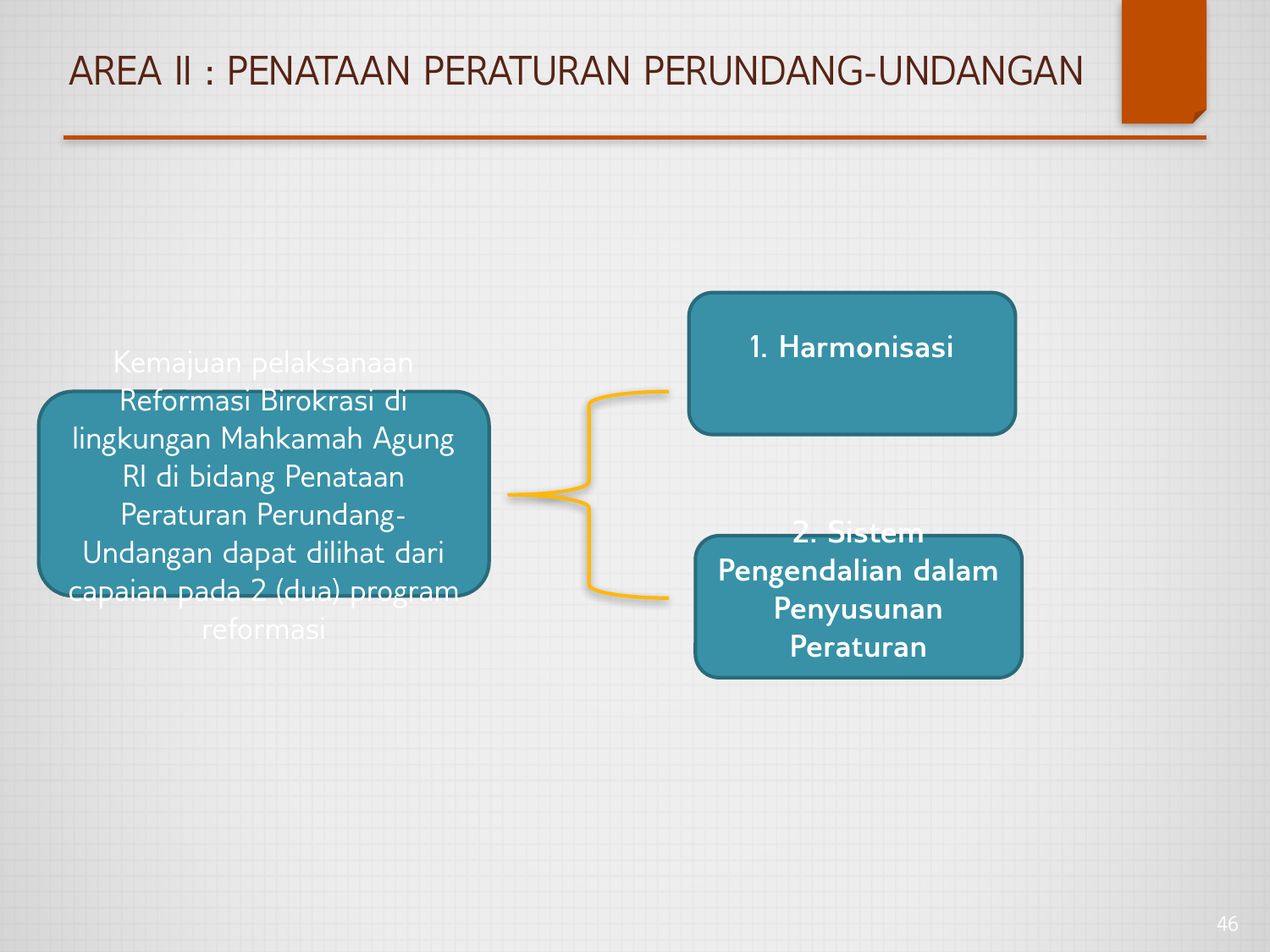

# AREA II : PENATAAN PERATURAN PERUNDANG-UNDANGAN
1. Harmonisasi

Kemajuan pelaksanaan Reformasi Birokrasi di lingkungan Mahkamah Agung RI di bidang Penataan Peraturan Perundang-Undangan dapat dilihat dari capaian pada 2 (dua) program reformasi

2. Sistem Pengendalian dalam Penyusunan Peraturan

46